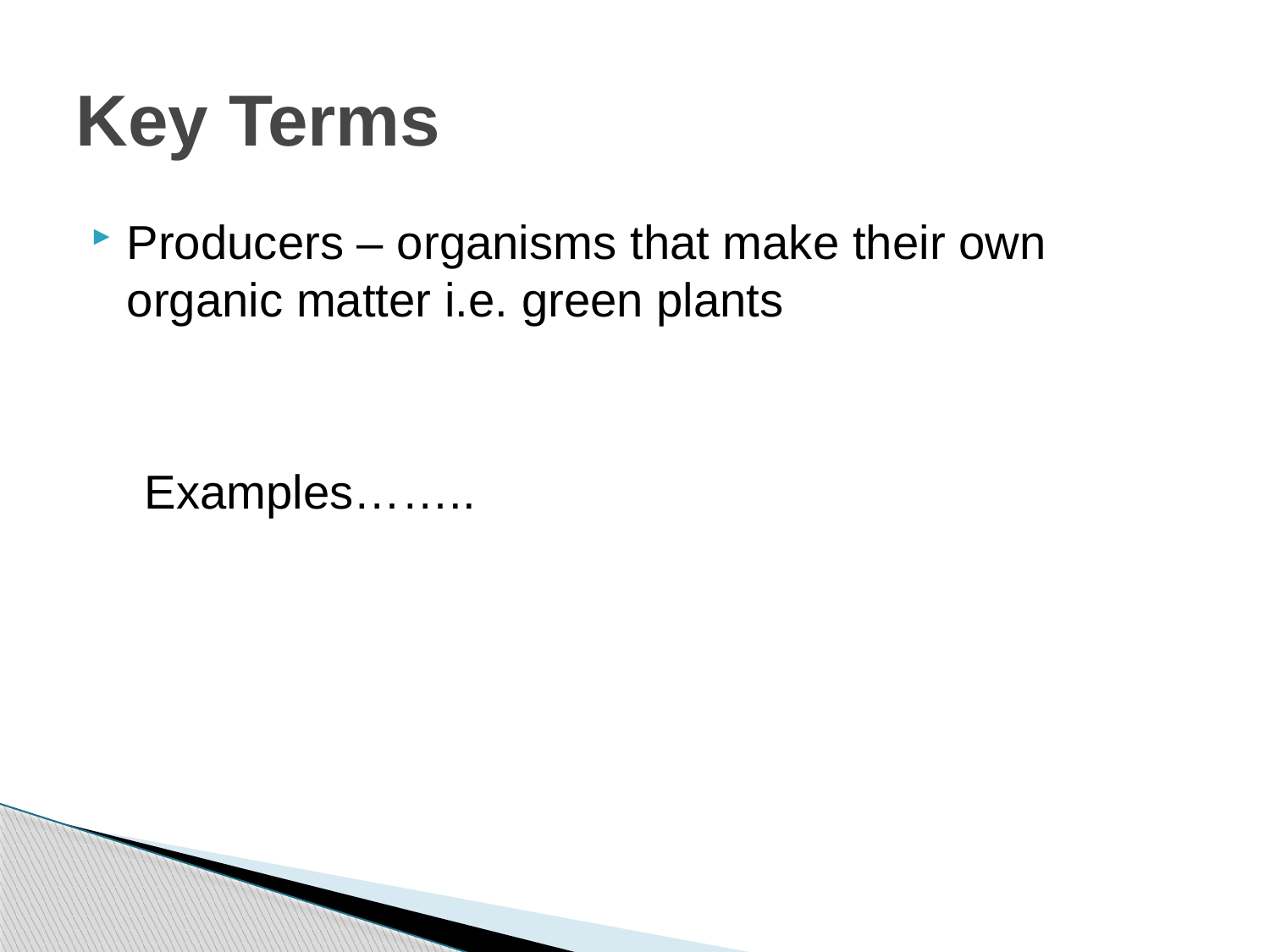

# Key Terms
Producers – organisms that make their own organic matter i.e. green plants

    Examples……..